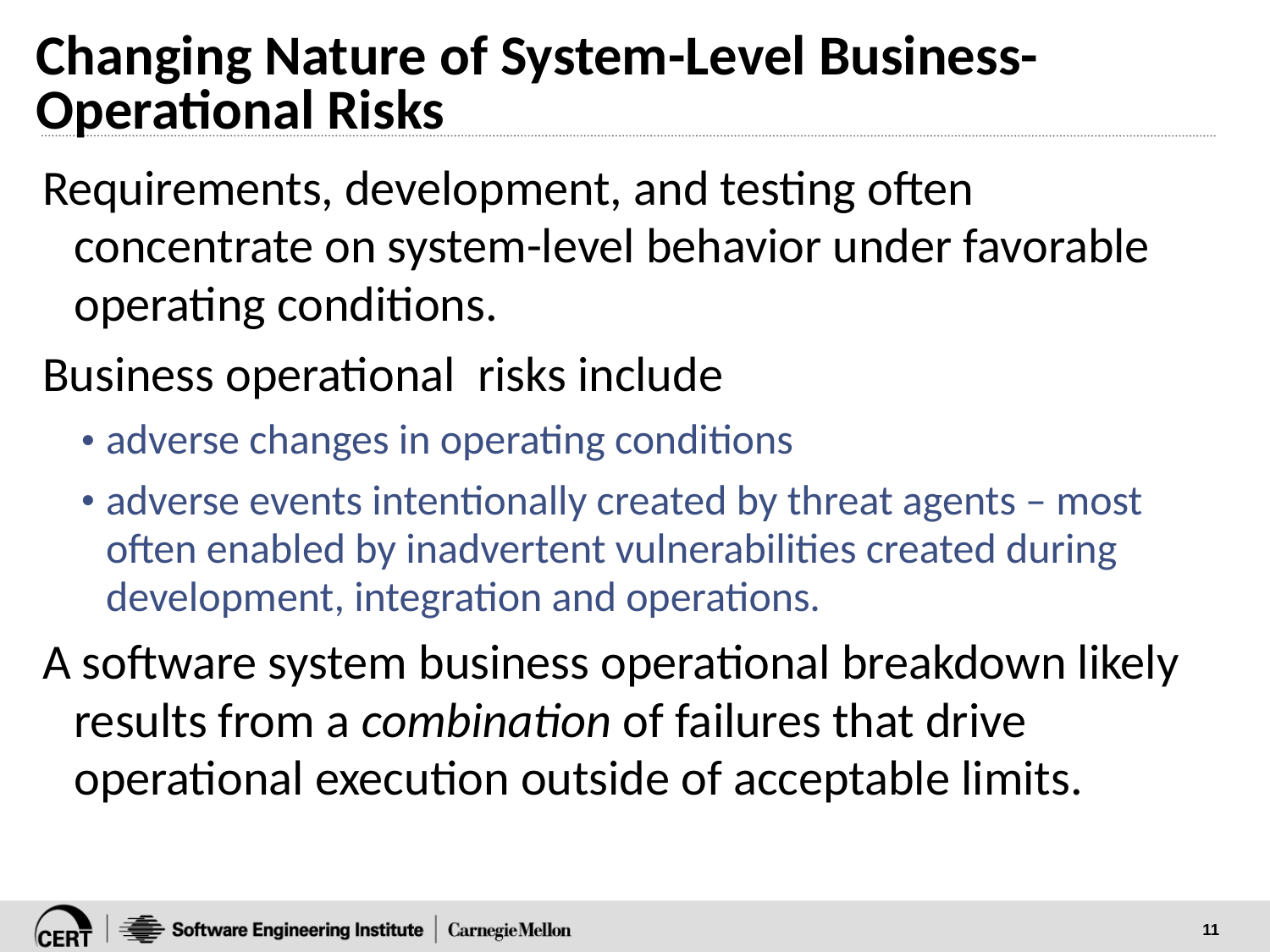

# Changing Nature of System-Level Business-Operational Risks
Requirements, development, and testing often concentrate on system-level behavior under favorable operating conditions.
Business operational  risks include
adverse changes in operating conditions
adverse events intentionally created by threat agents – most often enabled by inadvertent vulnerabilities created during development, integration and operations.
A software system business operational breakdown likely results from a combination of failures that drive operational execution outside of acceptable limits.